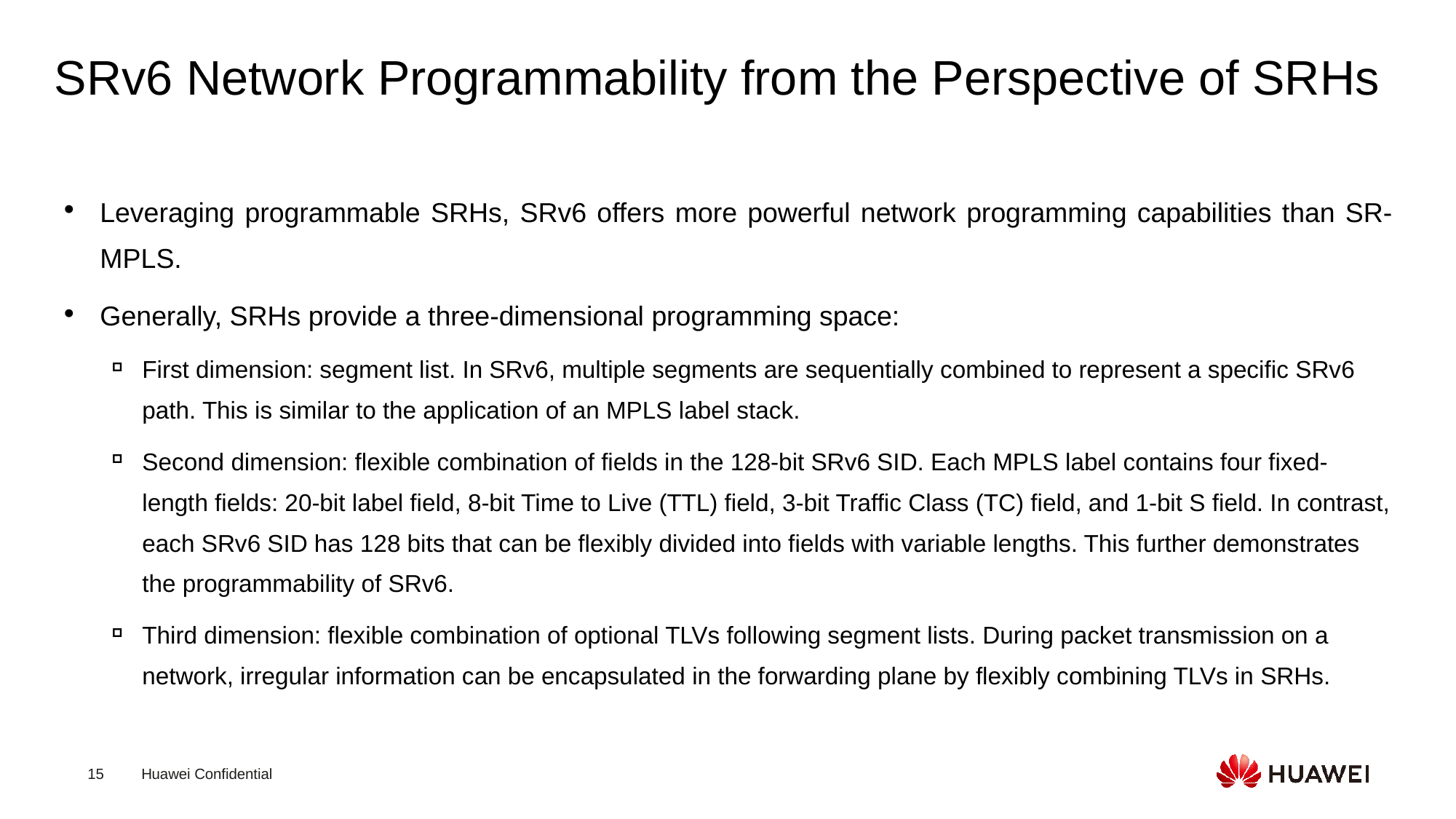

# SRv6 Network Programmability from the Perspective of SRHs
Leveraging programmable SRHs, SRv6 offers more powerful network programming capabilities than SR-MPLS.
Generally, SRHs provide a three-dimensional programming space:
First dimension: segment list. In SRv6, multiple segments are sequentially combined to represent a specific SRv6 path. This is similar to the application of an MPLS label stack.
Second dimension: flexible combination of fields in the 128-bit SRv6 SID. Each MPLS label contains four fixed-length fields: 20-bit label field, 8-bit Time to Live (TTL) field, 3-bit Traffic Class (TC) field, and 1-bit S field. In contrast, each SRv6 SID has 128 bits that can be flexibly divided into fields with variable lengths. This further demonstrates the programmability of SRv6.
Third dimension: flexible combination of optional TLVs following segment lists. During packet transmission on a network, irregular information can be encapsulated in the forwarding plane by flexibly combining TLVs in SRHs.